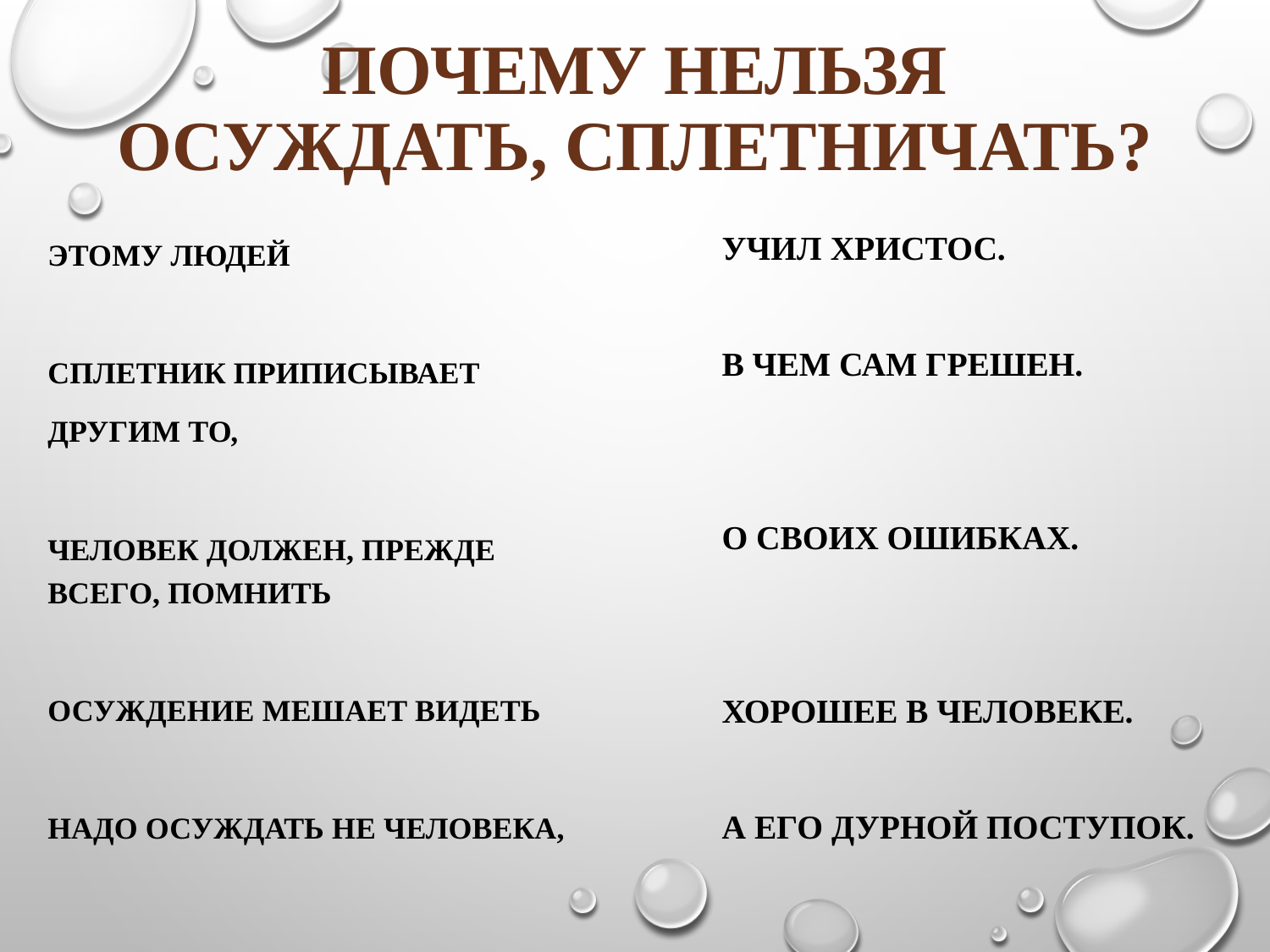

# Почему нельзя осуждать, сплетничать?
учил Христос.

в чем сам грешен.

о своих ошибках.

хорошее в человеке.

а его дурной поступок.

Этому людей

Сплетник приписывает
другим то,

Человек должен, прежде всего, помнить

Осуждение мешает видеть

Надо осуждать не человека,